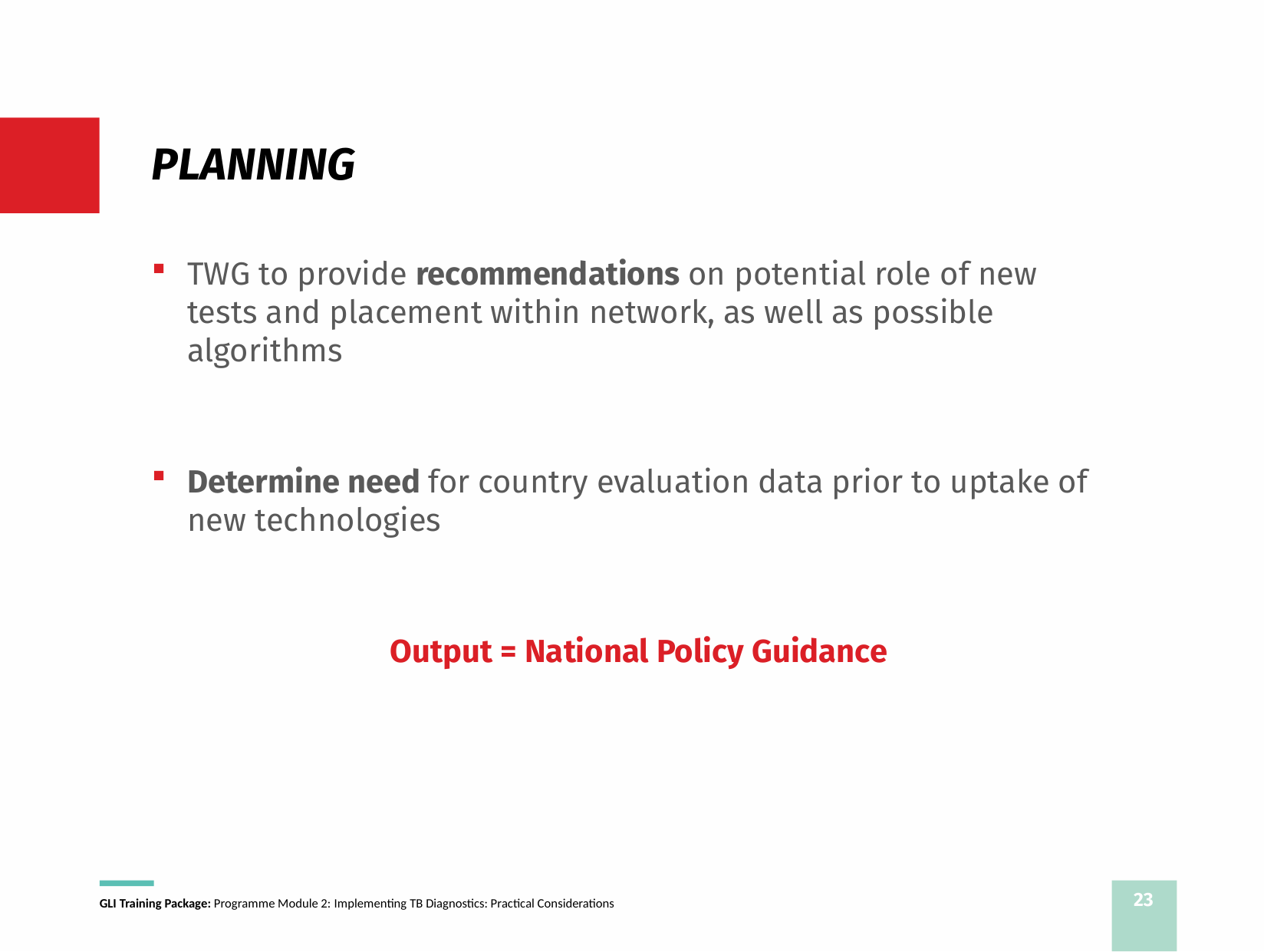

# PLANNING
TWG to provide recommendations on potential role of new tests and placement within network, as well as possible algorithms

Determine need for country evaluation data prior to uptake of new technologies

Output = National Policy Guidance